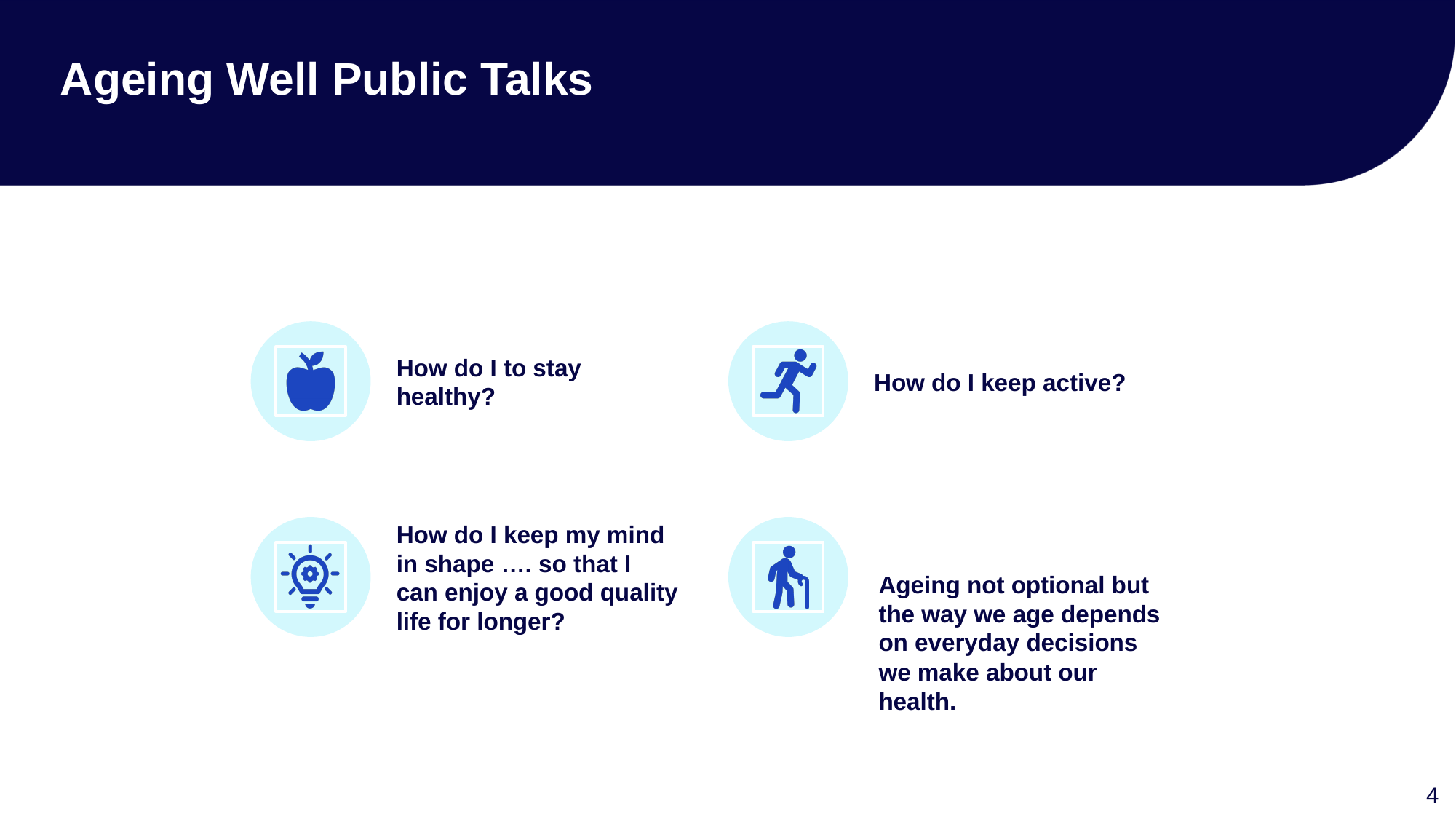

Ageing Well Public Talks
How do I to stay healthy?
How do I keep active?
How do I keep my mind in shape …. so that I can enjoy a good quality life for longer?
Ageing not optional but the way we age depends on everyday decisions we make about our health.